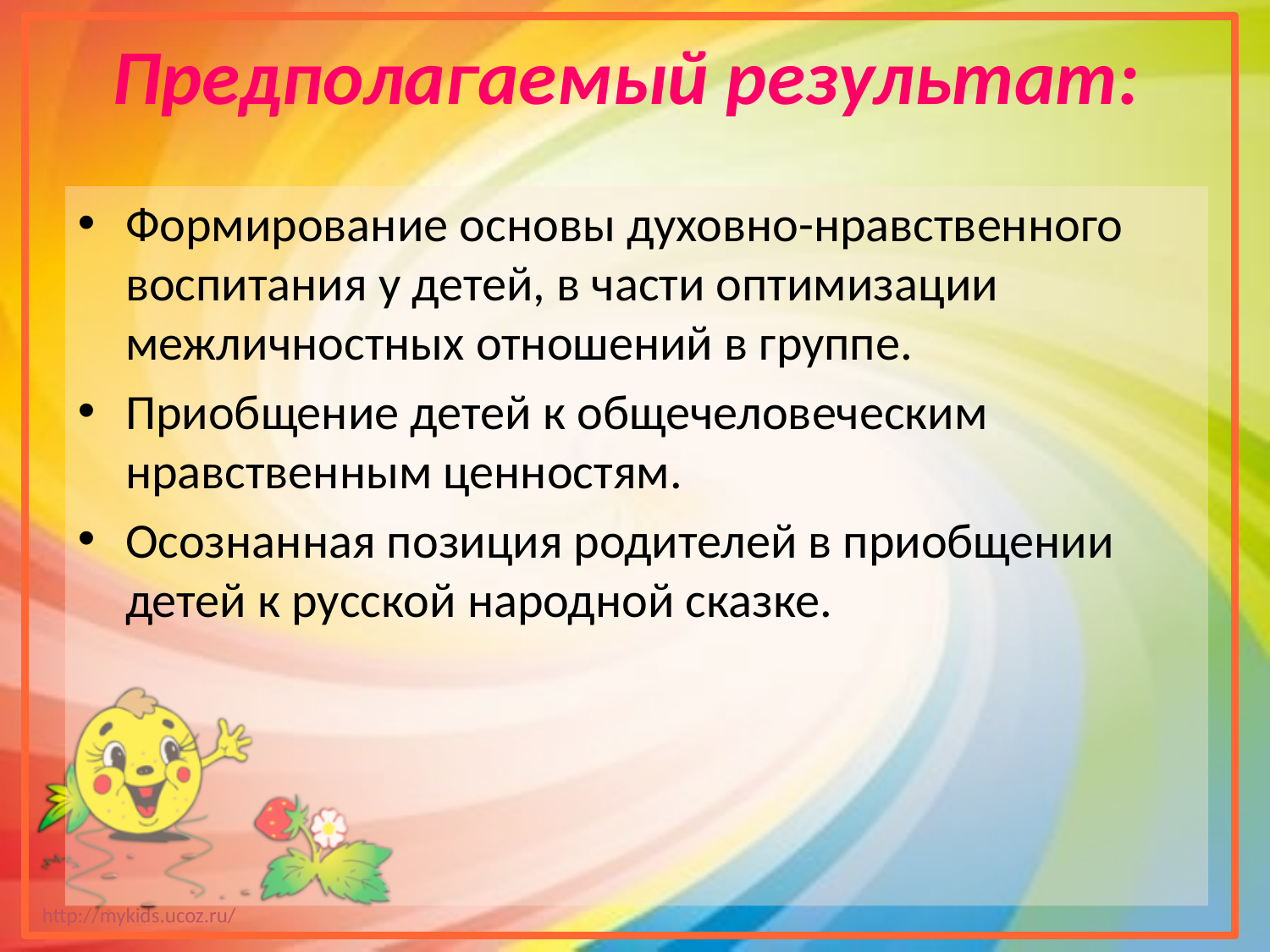

Предполагаемый результат:
Формирование основы духовно-нравственного воспитания у детей, в части оптимизации межличностных отношений в группе.
Приобщение детей к общечеловеческим нравственным ценностям.
Осознанная позиция родителей в приобщении детей к русской народной сказке.